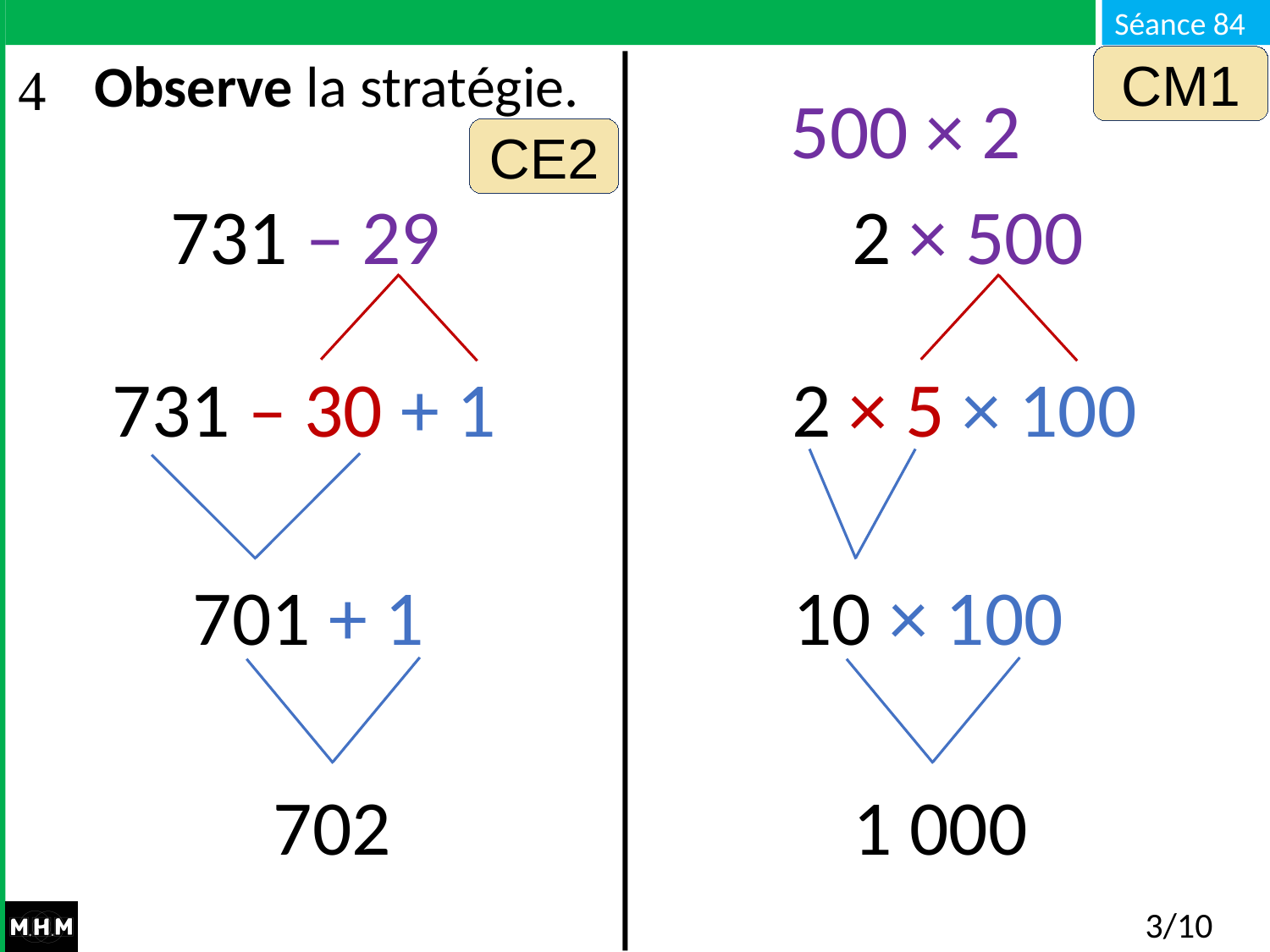

CM1
# Observe la stratégie.

500 × 2
CE2
731 – 29
2 × 500
731 – 30 + 1
2 × 5 × 100
701 + 1
10 × 100
702
1 000
3/10